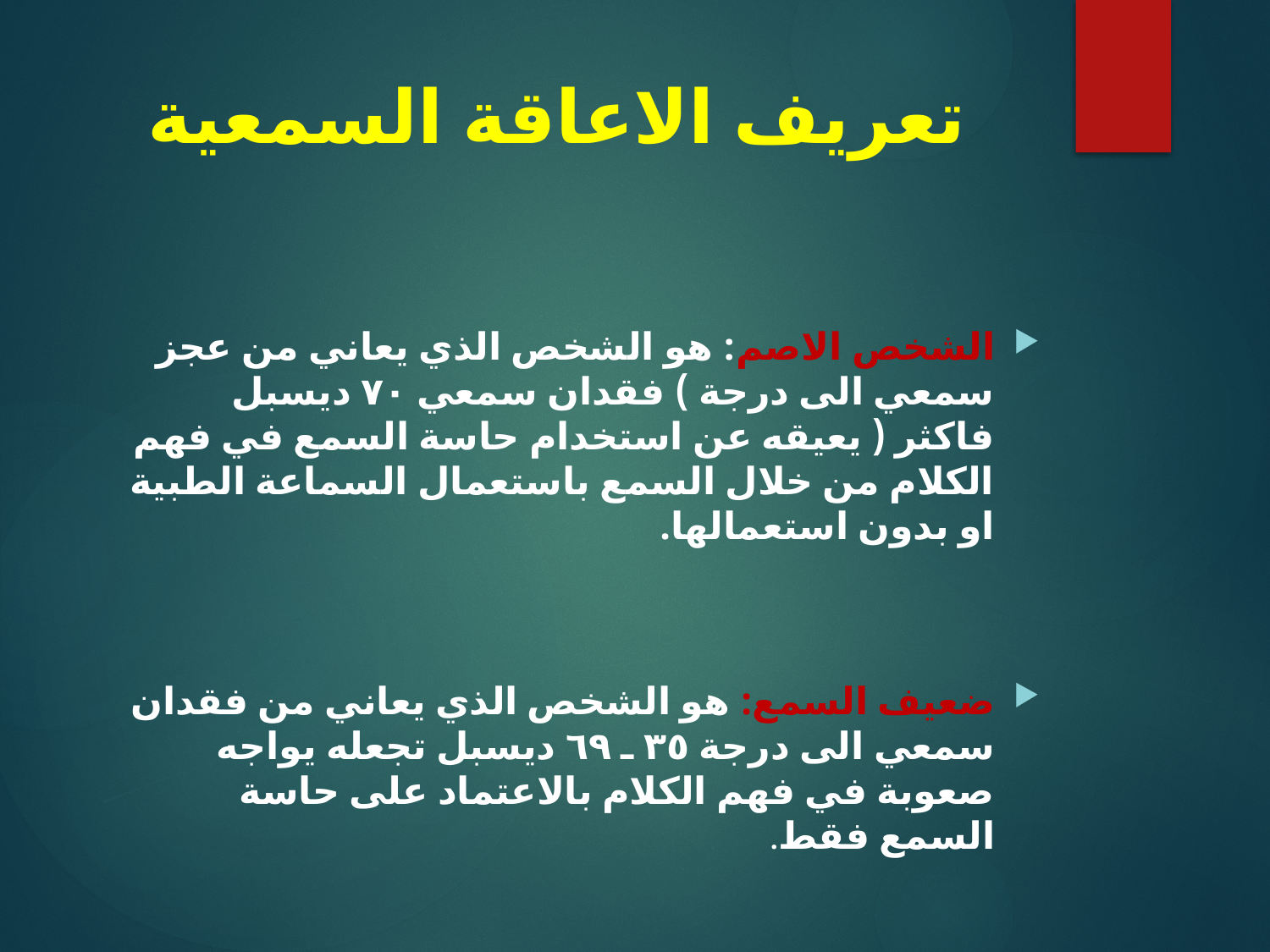

# تعريف الاعاقة السمعية
الشخص الاصم: هو الشخص الذي يعاني من عجز سمعي الى درجة ) فقدان سمعي ٧٠ ديسبل فاكثر ( يعيقه عن استخدام حاسة السمع في فهم الكلام من خلال السمع باستعمال السماعة الطبية او بدون استعمالها.

ضعيف السمع: هو الشخص الذي يعاني من فقدان سمعي الى درجة ٣٥ ـ ٦٩ ديسبل تجعله يواجه صعوبة في فهم الكلام بالاعتماد على حاسة السمع فقط.